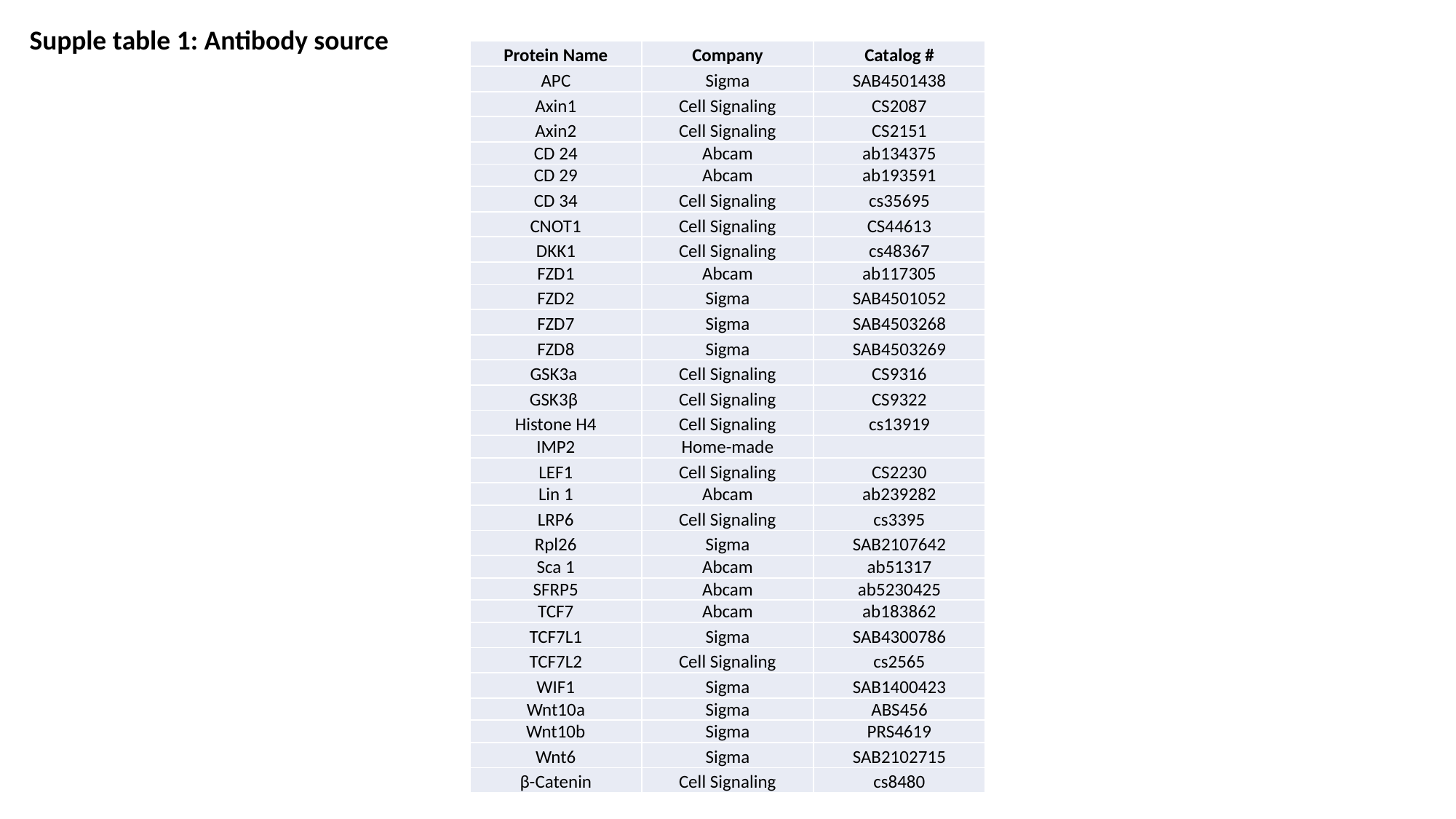

Supple table 1: Antibody source
| Protein Name | Company | Catalog # |
| --- | --- | --- |
| APC | Sigma | SAB4501438 |
| Axin1 | Cell Signaling | CS2087 |
| Axin2 | Cell Signaling | CS2151 |
| CD 24 | Abcam | ab134375 |
| CD 29 | Abcam | ab193591 |
| CD 34 | Cell Signaling | cs35695 |
| CNOT1 | Cell Signaling | CS44613 |
| DKK1 | Cell Signaling | cs48367 |
| FZD1 | Abcam | ab117305 |
| FZD2 | Sigma | SAB4501052 |
| FZD7 | Sigma | SAB4503268 |
| FZD8 | Sigma | SAB4503269 |
| GSK3a | Cell Signaling | CS9316 |
| GSK3β | Cell Signaling | CS9322 |
| Histone H4 | Cell Signaling | cs13919 |
| IMP2 | Home-made |  |
| LEF1 | Cell Signaling | CS2230 |
| Lin 1 | Abcam | ab239282 |
| LRP6 | Cell Signaling | cs3395 |
| Rpl26 | Sigma | SAB2107642 |
| Sca 1 | Abcam | ab51317 |
| SFRP5 | Abcam | ab5230425 |
| TCF7 | Abcam | ab183862 |
| TCF7L1 | Sigma | SAB4300786 |
| TCF7L2 | Cell Signaling | cs2565 |
| WIF1 | Sigma | SAB1400423 |
| Wnt10a | Sigma | ABS456 |
| Wnt10b | Sigma | PRS4619 |
| Wnt6 | Sigma | SAB2102715 |
| β-Catenin | Cell Signaling | cs8480 |